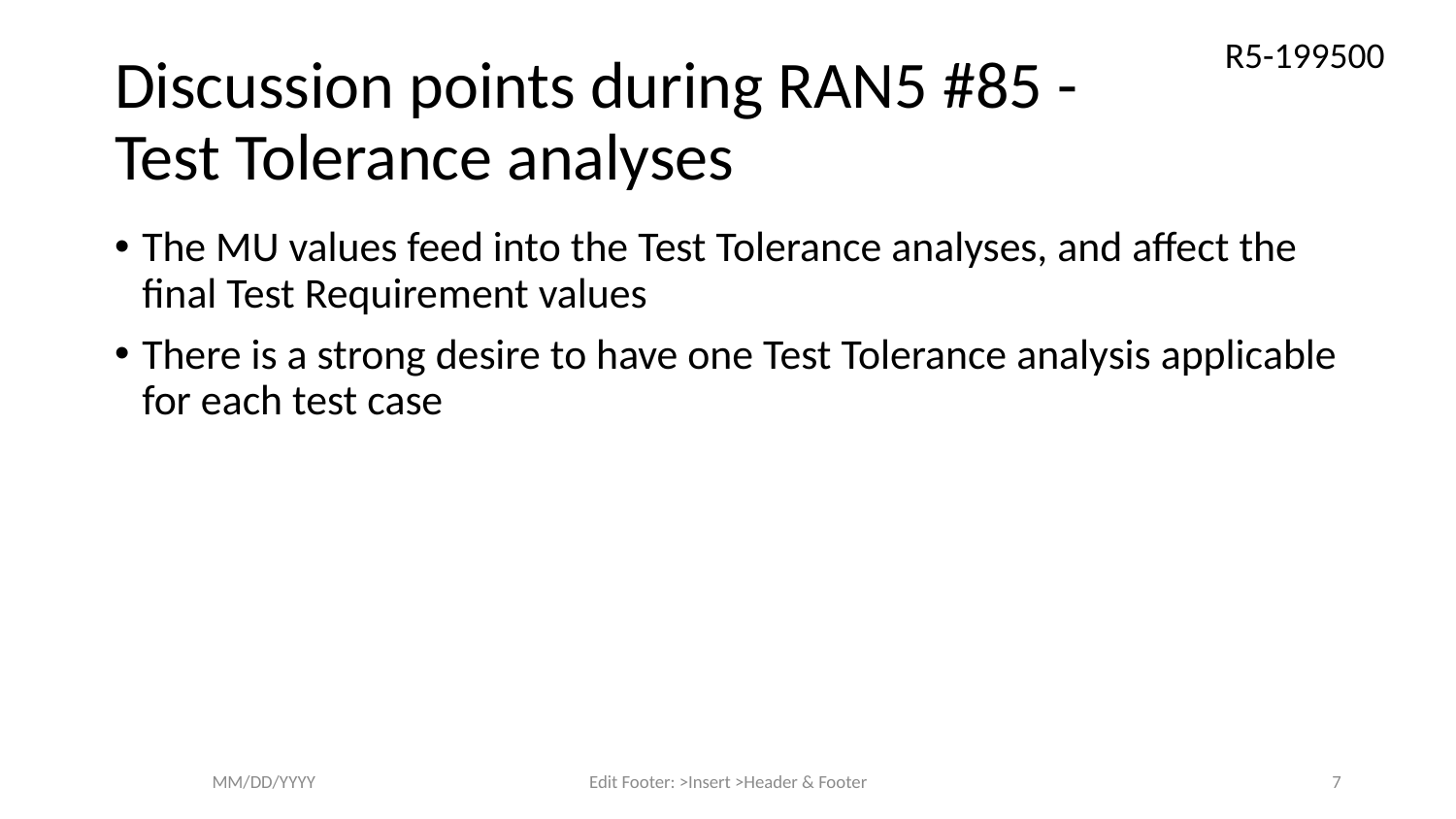

R5-199500
# Discussion points during RAN5 #85 - Test Tolerance analyses
The MU values feed into the Test Tolerance analyses, and affect the final Test Requirement values
There is a strong desire to have one Test Tolerance analysis applicable for each test case

MM/DD/YYYY
Edit Footer: >Insert >Header & Footer
7